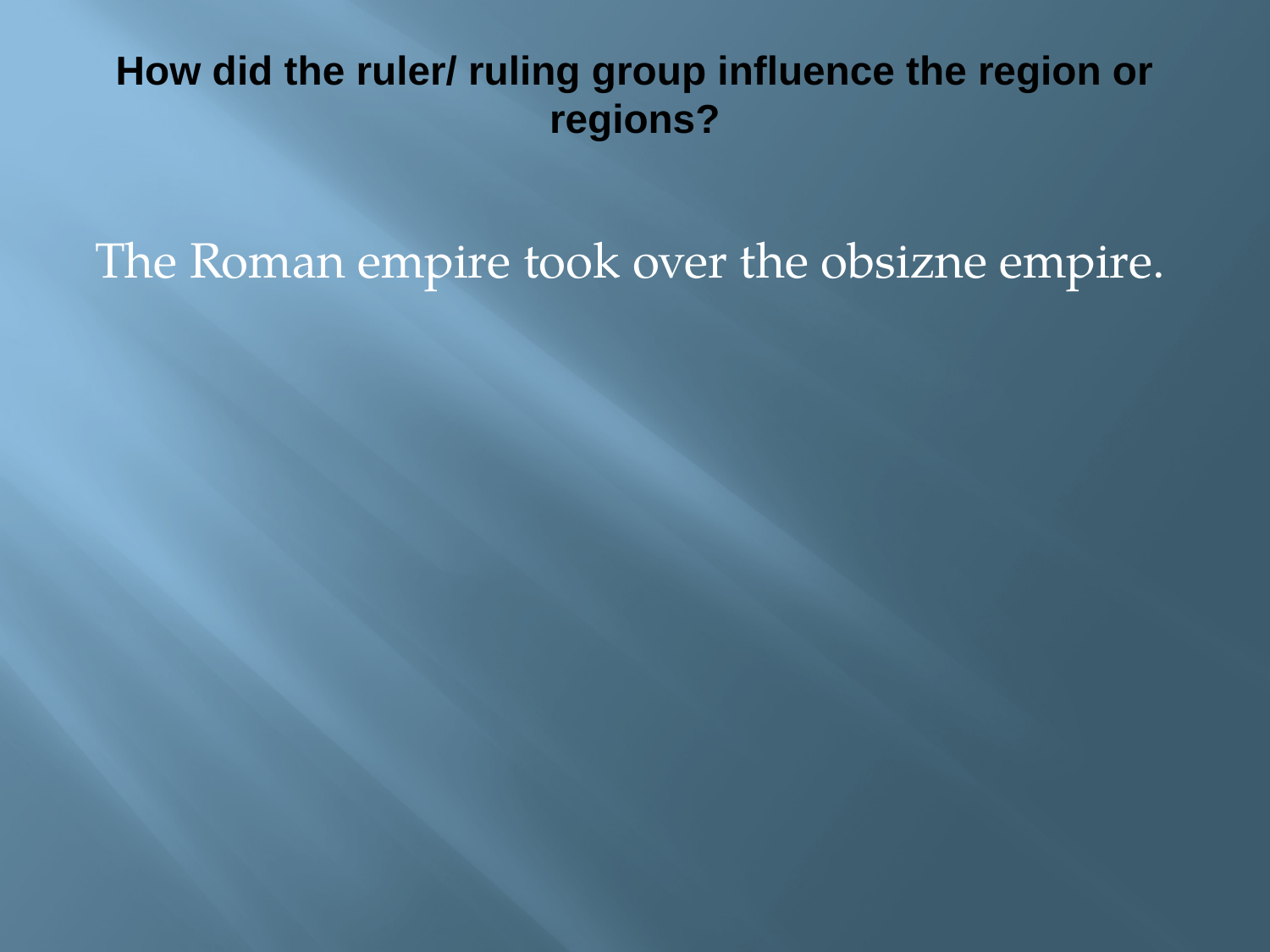

# How did the ruler/ ruling group influence the region or regions?
The Roman empire took over the obsizne empire.